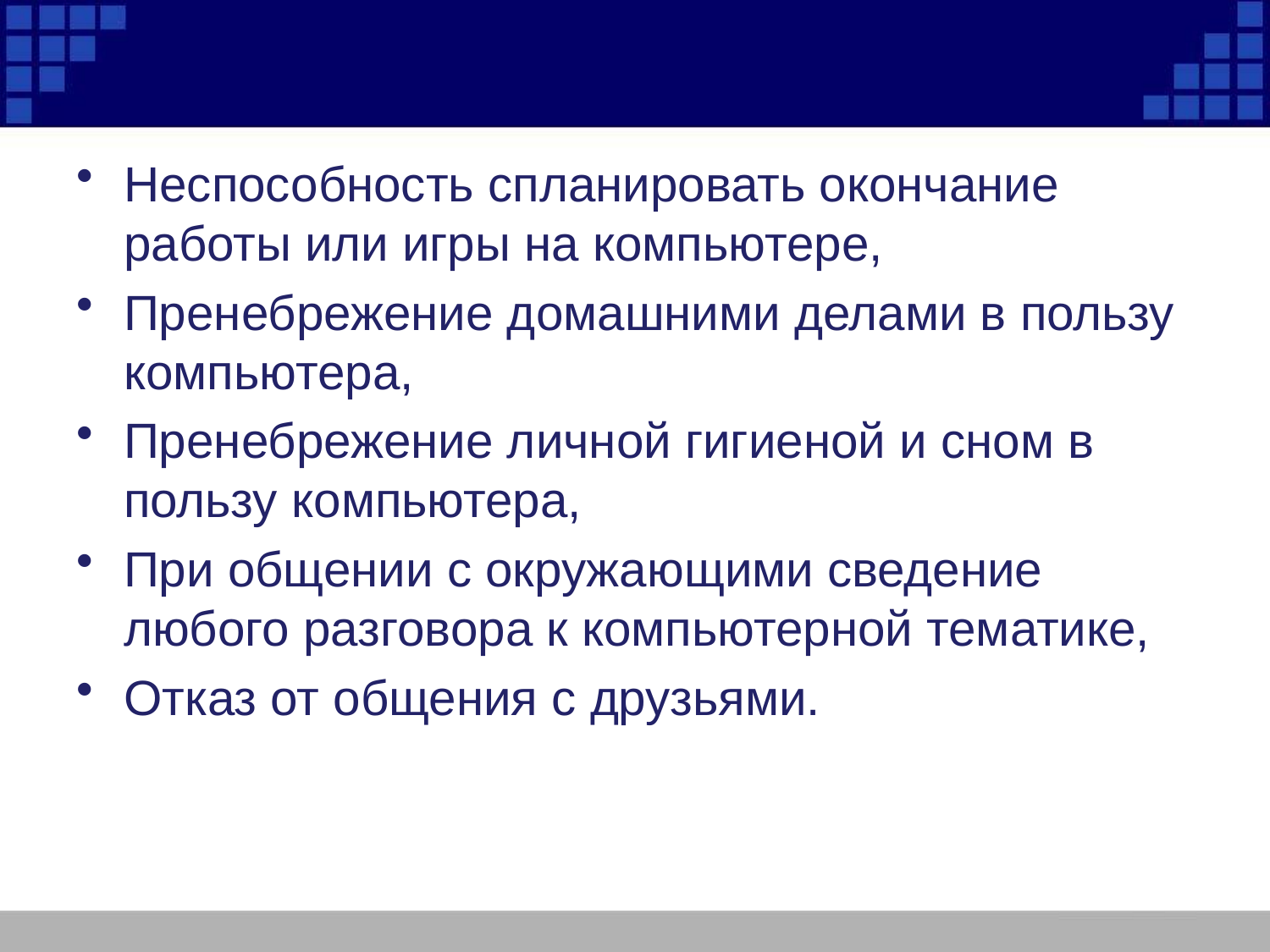

Неспособность спланировать окончание работы или игры на компьютере,
Пренебрежение домашними делами в пользу компьютера,
Пренебрежение личной гигиеной и сном в пользу компьютера,
При общении с окружающими сведение любого разговора к компьютерной тематике,
Отказ от общения с друзьями.